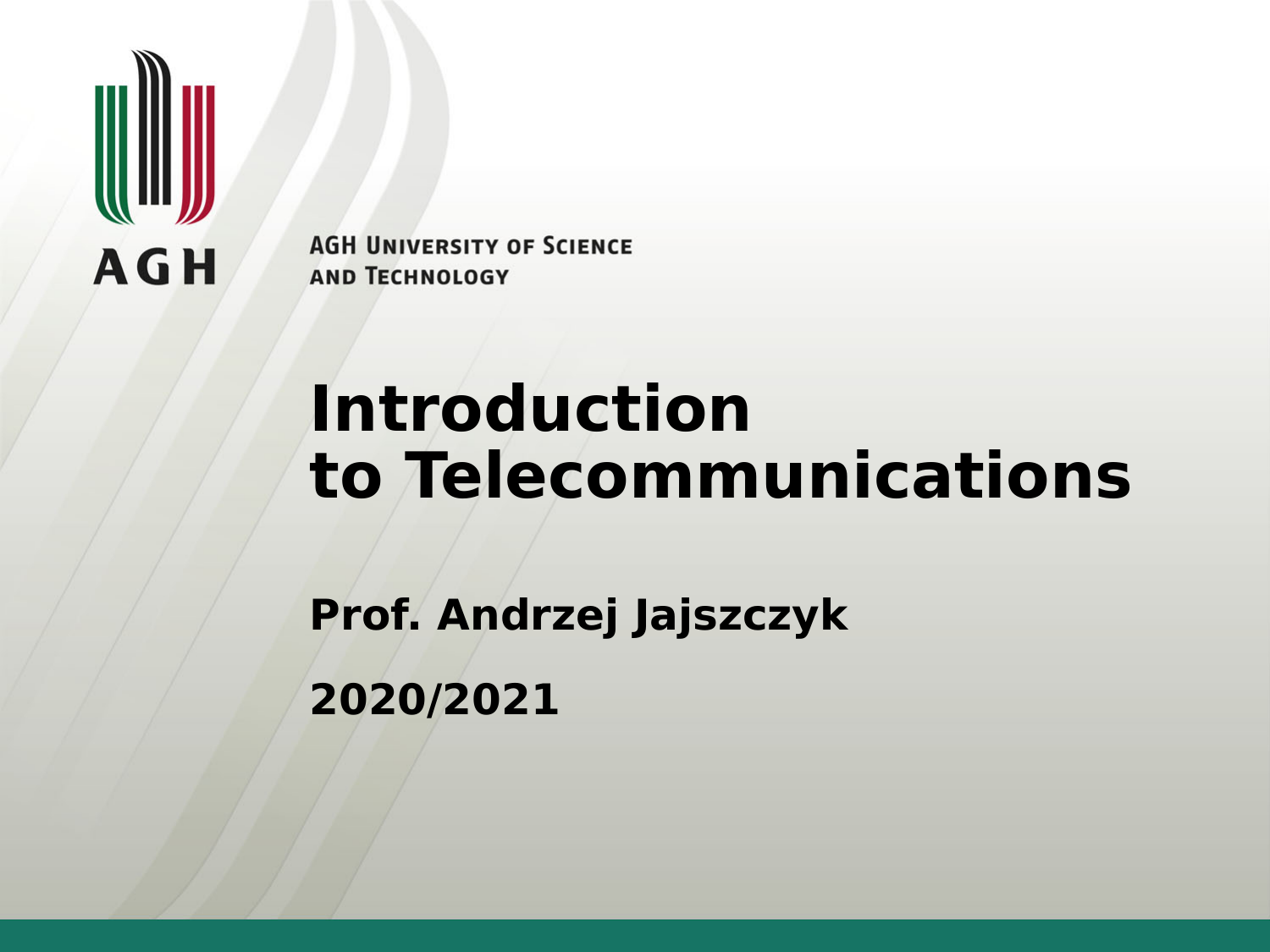

# Introduction to Telecommunications
Prof. Andrzej Jajszczyk

2020/2021